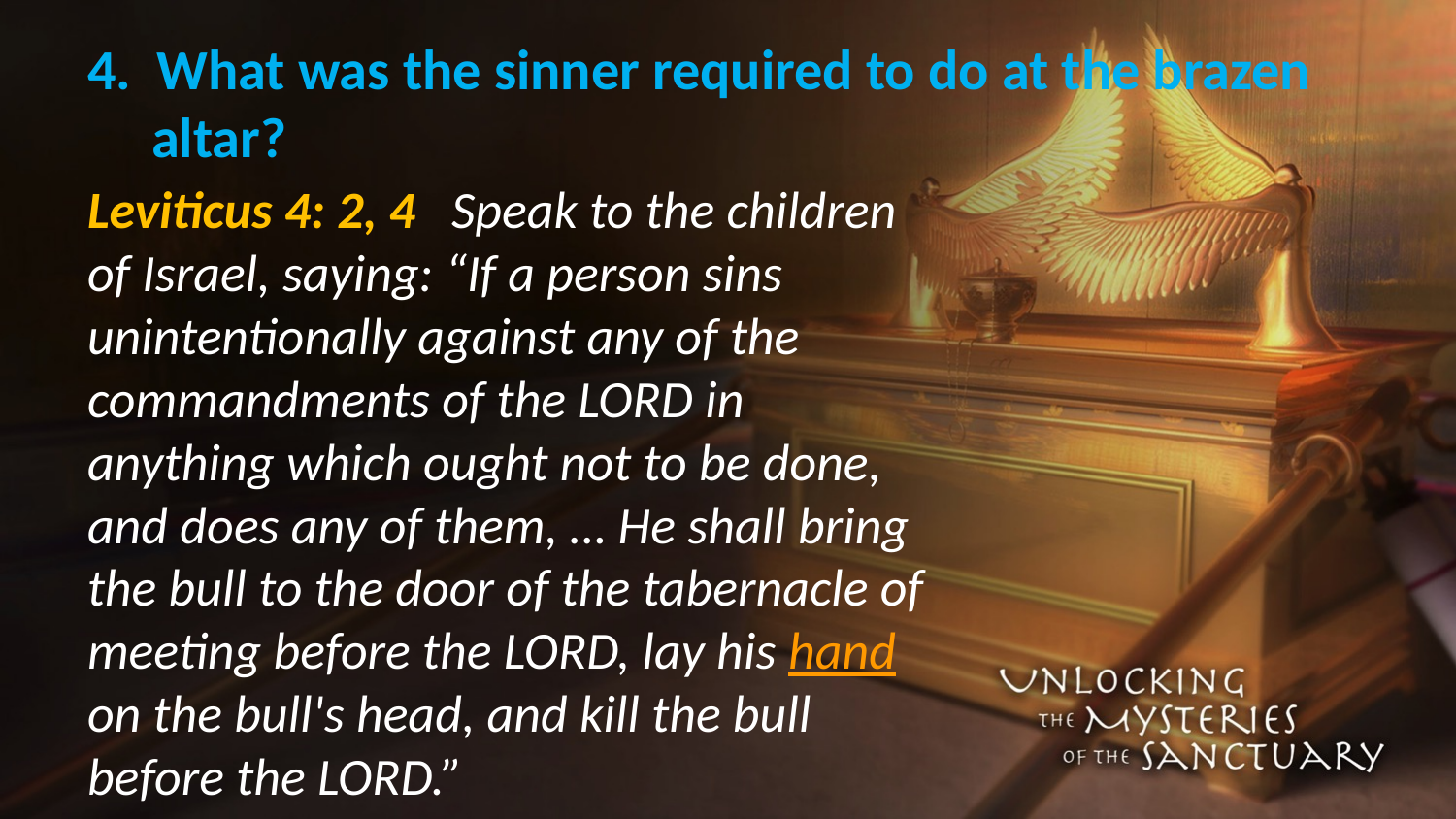

# 4.  What was the sinner required to do at the brazen altar?
Leviticus 4: 2, 4   Speak to the children of Israel, saying: “If a person sins unintentionally against any of the commandments of the LORD in anything which ought not to be done, and does any of them, … He shall bring the bull to the door of the tabernacle of meeting before the LORD, lay his hand on the bull's head, and kill the bull before the LORD.”